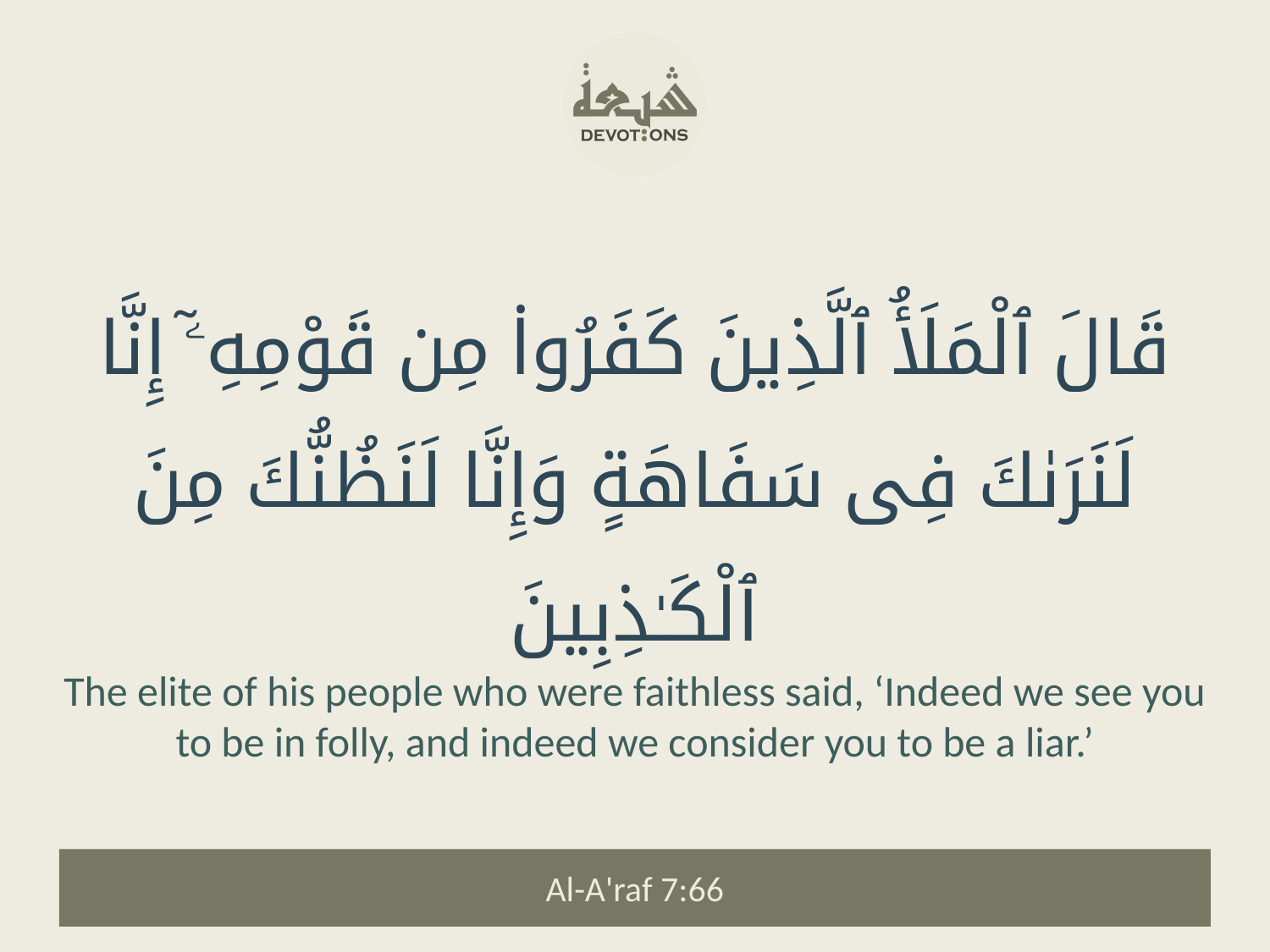

قَالَ ٱلْمَلَأُ ٱلَّذِينَ كَفَرُوا۟ مِن قَوْمِهِۦٓ إِنَّا لَنَرَىٰكَ فِى سَفَاهَةٍ وَإِنَّا لَنَظُنُّكَ مِنَ ٱلْكَـٰذِبِينَ
The elite of his people who were faithless said, ‘Indeed we see you to be in folly, and indeed we consider you to be a liar.’
Al-A'raf 7:66